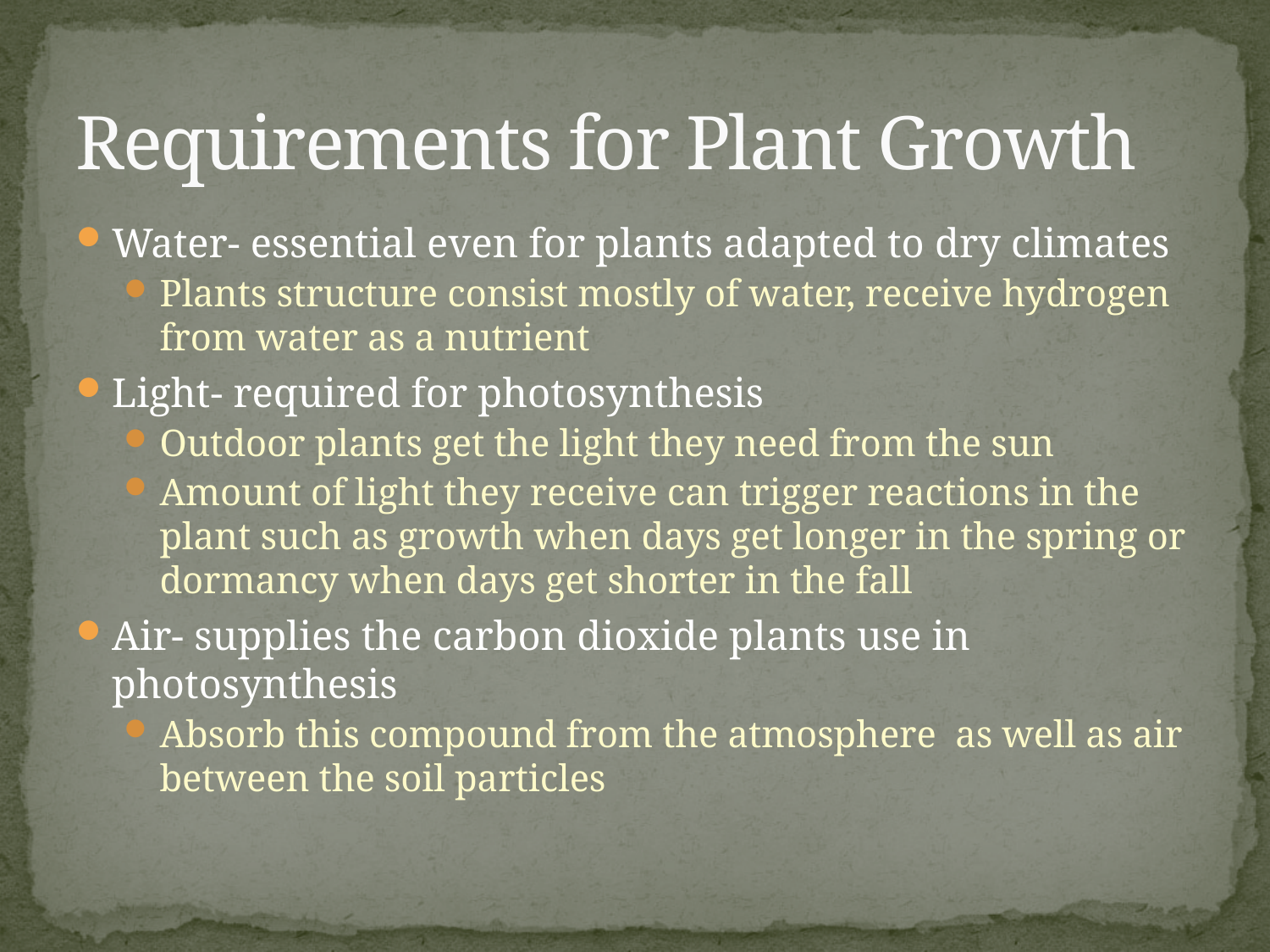

# Requirements for Plant Growth
Water- essential even for plants adapted to dry climates
Plants structure consist mostly of water, receive hydrogen from water as a nutrient
Light- required for photosynthesis
Outdoor plants get the light they need from the sun
Amount of light they receive can trigger reactions in the plant such as growth when days get longer in the spring or dormancy when days get shorter in the fall
Air- supplies the carbon dioxide plants use in photosynthesis
Absorb this compound from the atmosphere  as well as air between the soil particles